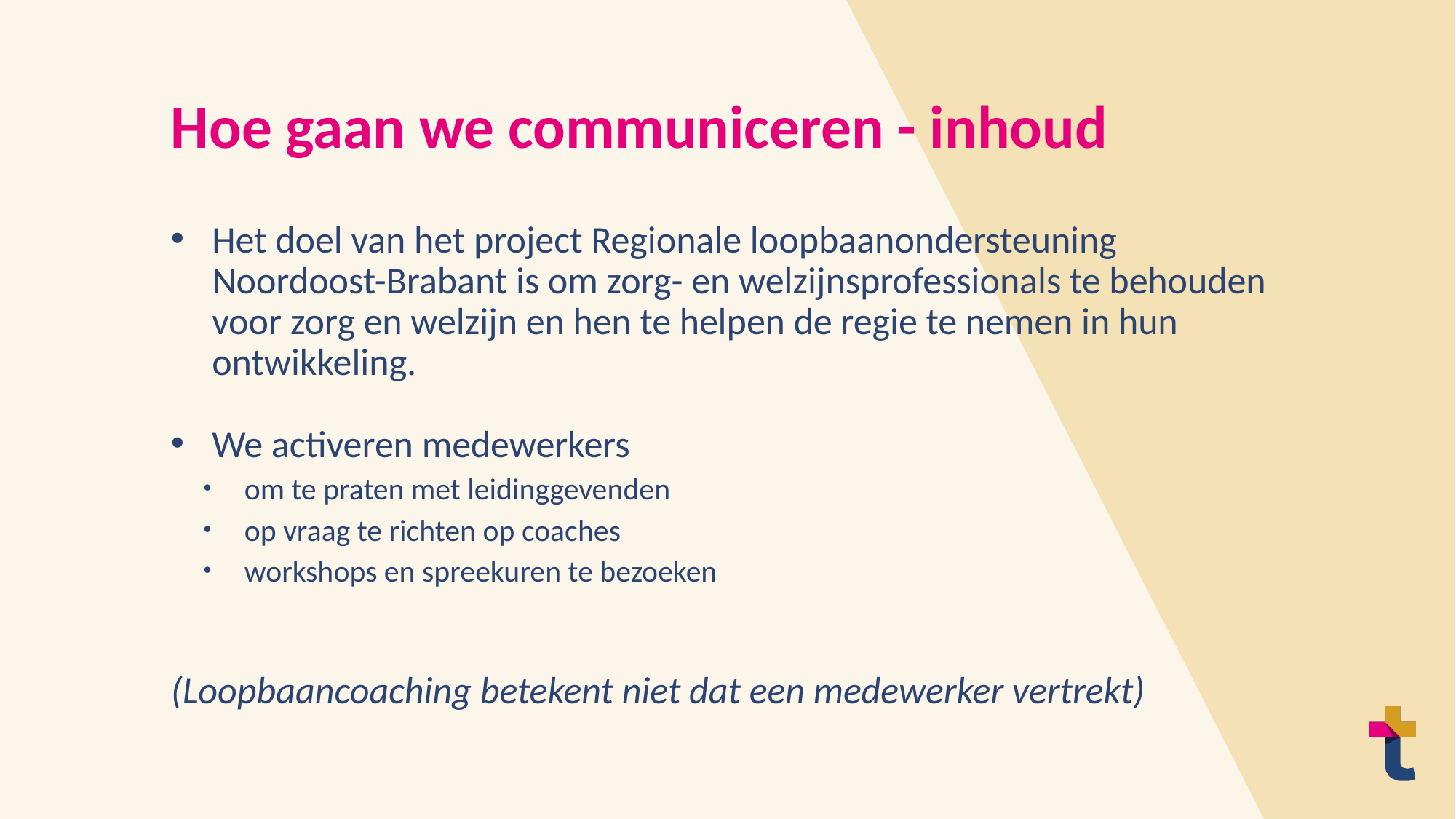

# Hoe gaan we communiceren - inhoud
Het doel van het project Regionale loopbaanondersteuning Noordoost-Brabant is om zorg- en welzijnsprofessionals te behouden voor zorg en welzijn en hen te helpen de regie te nemen in hun ontwikkeling.

We activeren medewerkers
om te praten met leidinggevenden
op vraag te richten op coaches
workshops en spreekuren te bezoeken

(Loopbaancoaching betekent niet dat een medewerker vertrekt)